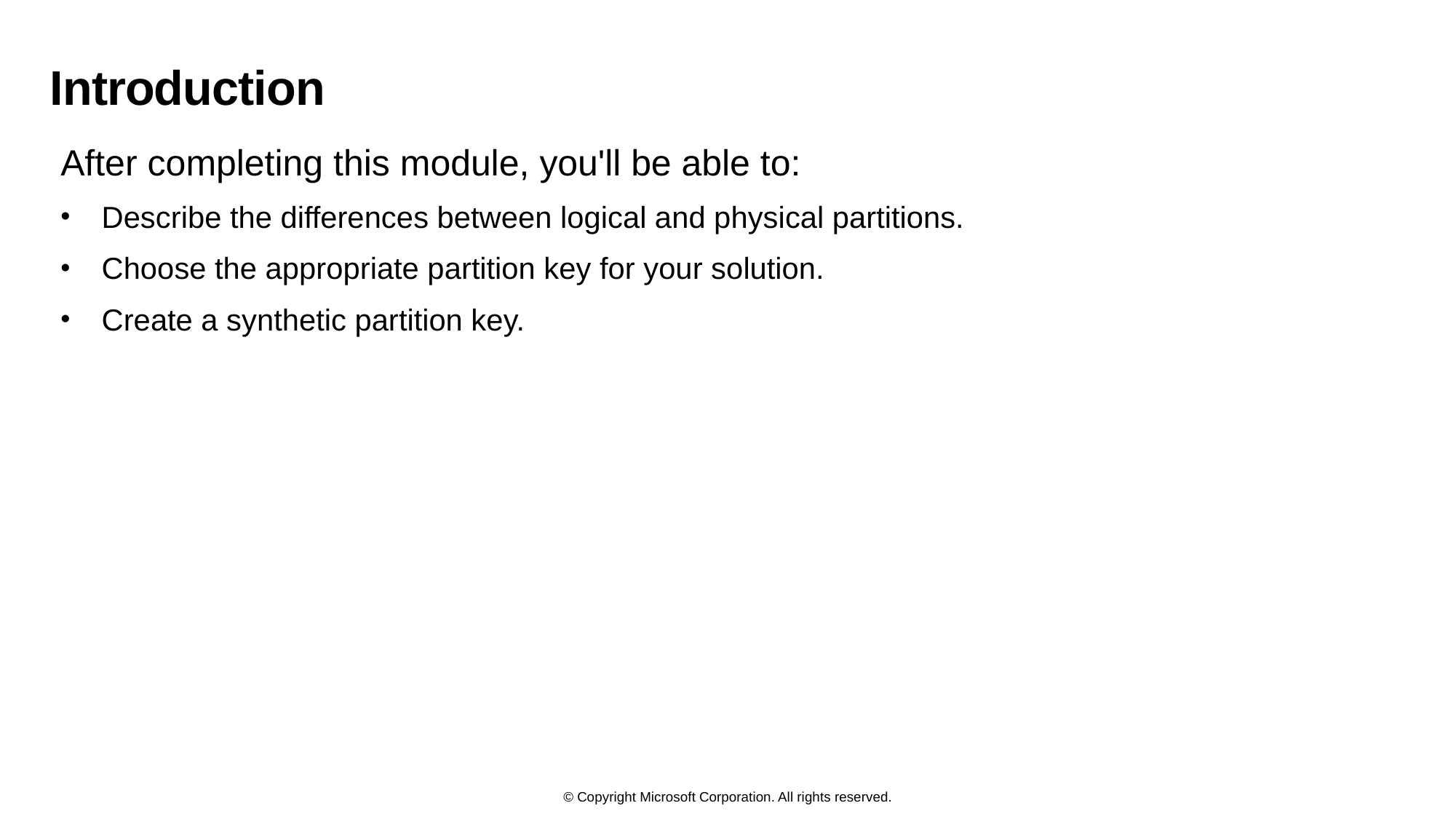

# Introduction
After completing this module, you'll be able to:
Describe the differences between logical and physical partitions.
Choose the appropriate partition key for your solution.
Create a synthetic partition key.